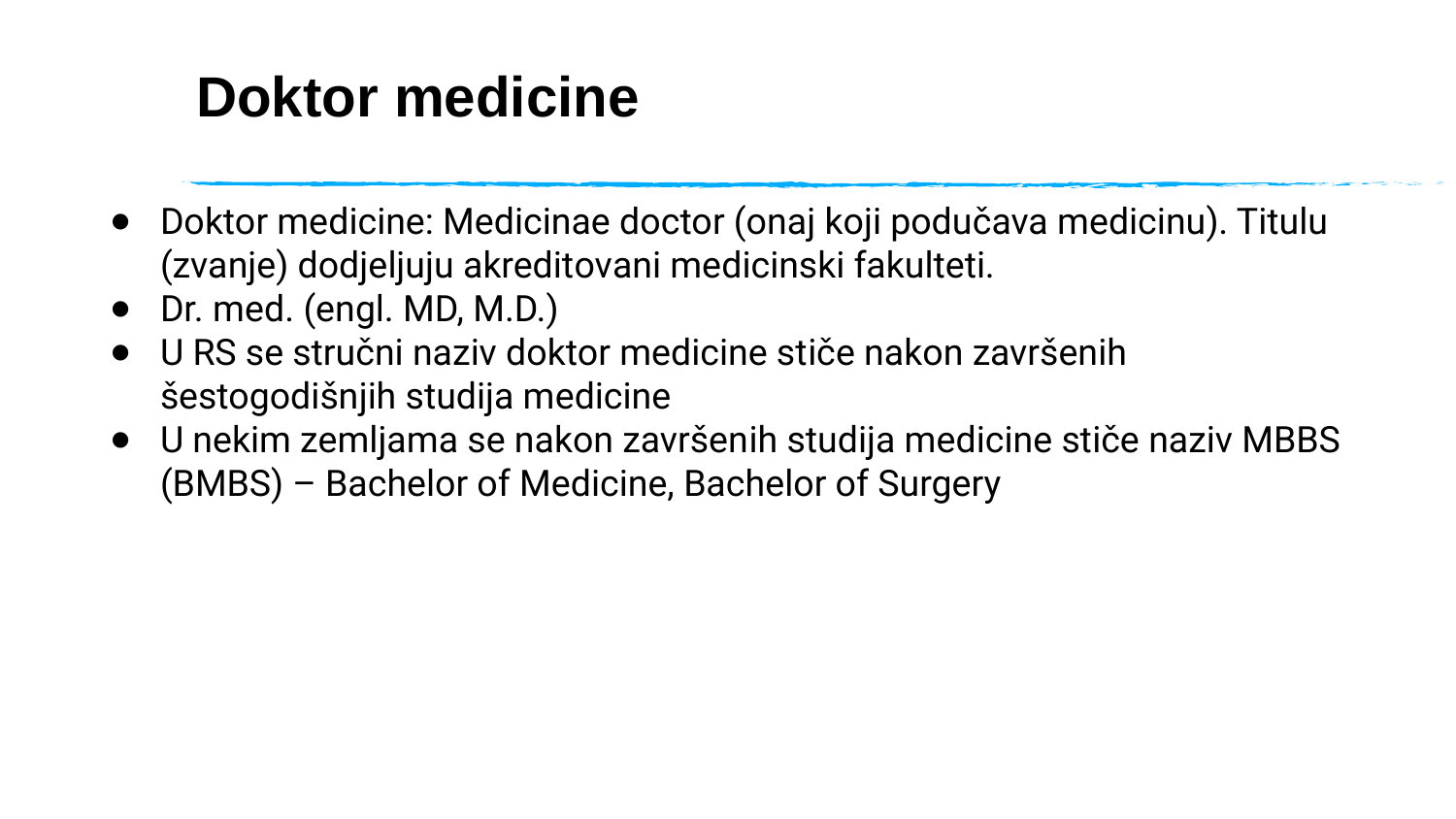

# Doktor medicine
Doktor medicine: Medicinae doctor (onaj koji podučava medicinu). Titulu (zvanje) dodjeljuju akreditovani medicinski fakulteti.
Dr. med. (engl. MD, M.D.)
U RS se stručni naziv doktor medicine stiče nakon završenih šestogodišnjih studija medicine
U nekim zemljama se nakon završenih studija medicine stiče naziv MBBS (BMBS) – Bachelor of Medicine, Bachelor of Surgery